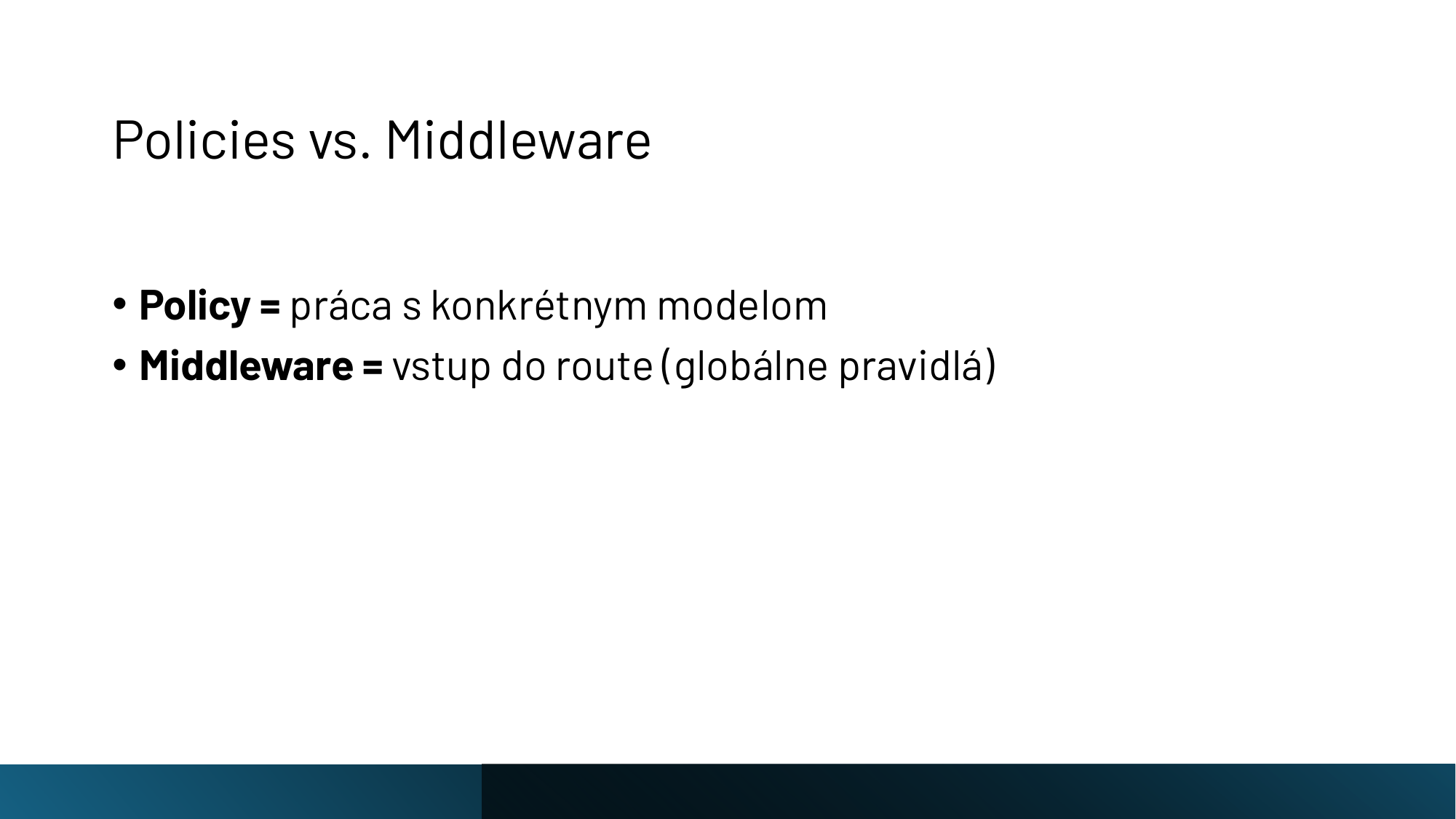

# Policies vs. Middleware

Policy = práca s konkrétnym modelom
Middleware = vstup do route (globálne pravidlá)